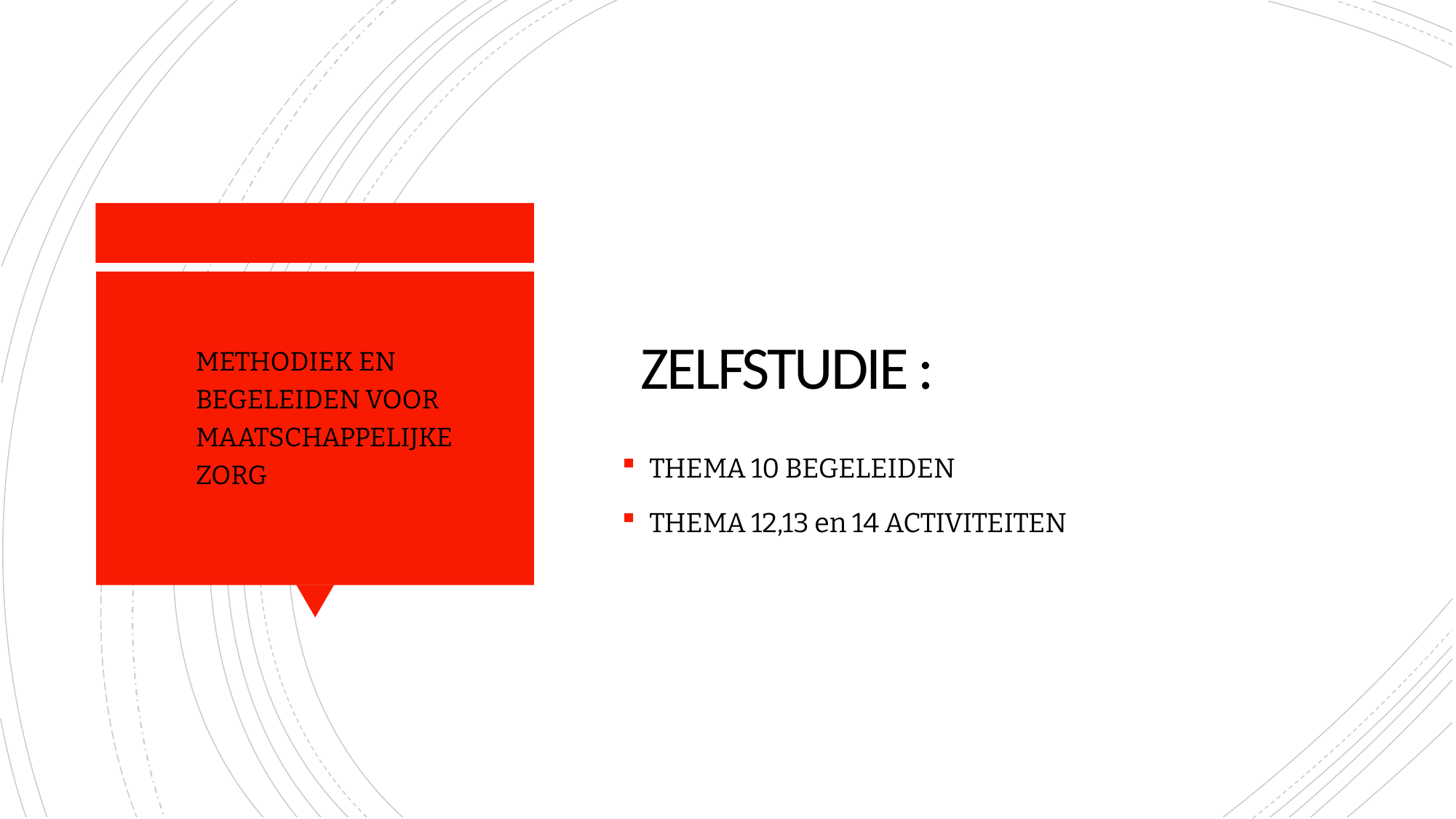

# ZELFSTUDIE :
METHODIEK EN BEGELEIDEN VOOR MAATSCHAPPELIJKE ZORG
THEMA 10 BEGELEIDEN
THEMA 12,13 en 14 ACTIVITEITEN